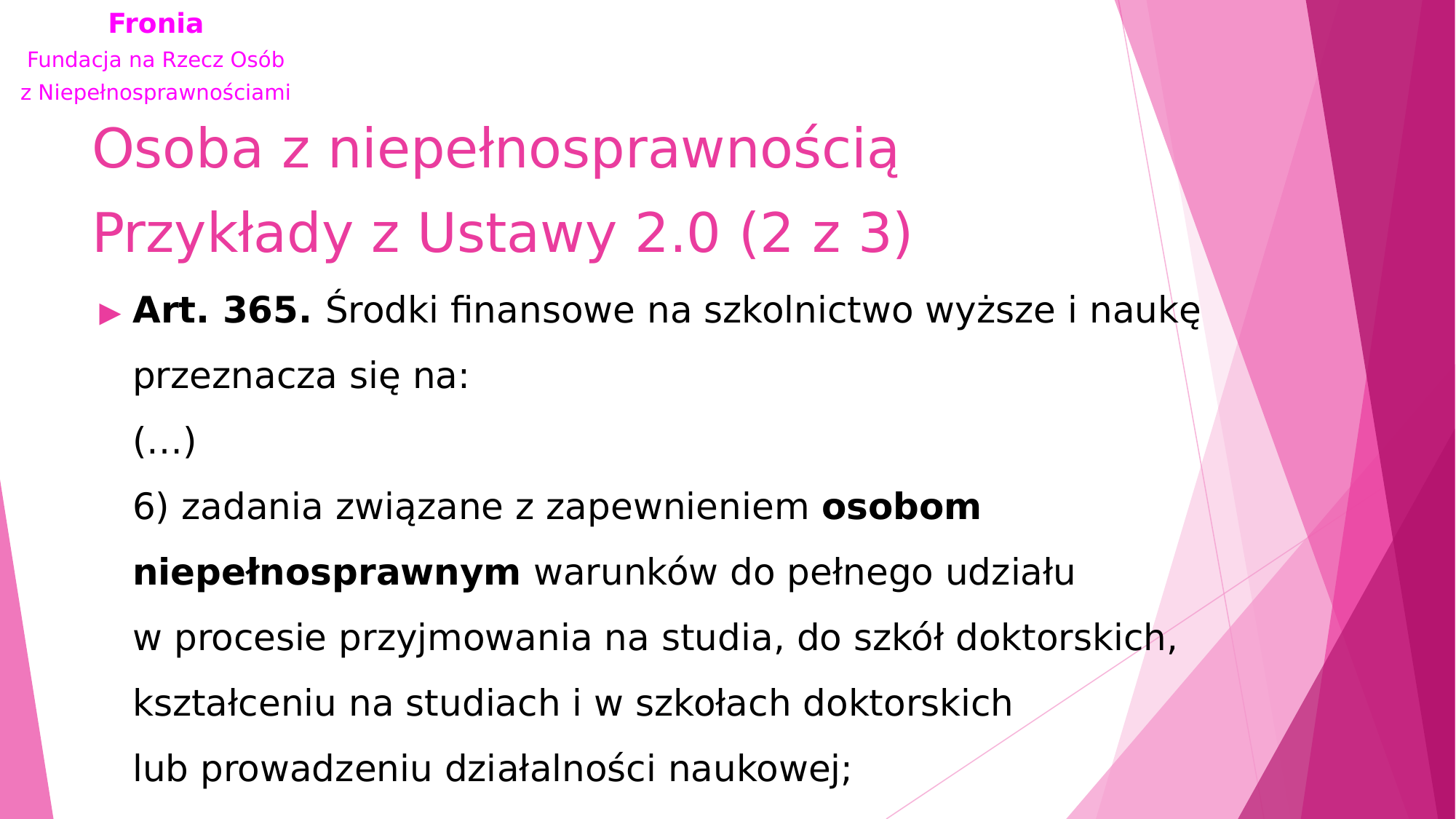

# Osoba z niepełnosprawnością Przykłady z Ustawy 2.0 (2 z 3)
Art. 365. Środki finansowe na szkolnictwo wyższe i naukę przeznacza się na:
(…)
6) zadania związane z zapewnieniem osobom niepełnosprawnym warunków do pełnego udziału w procesie przyjmowania na studia, do szkół doktorskich, kształceniu na studiach i w szkołach doktorskich lub prowadzeniu działalności naukowej;